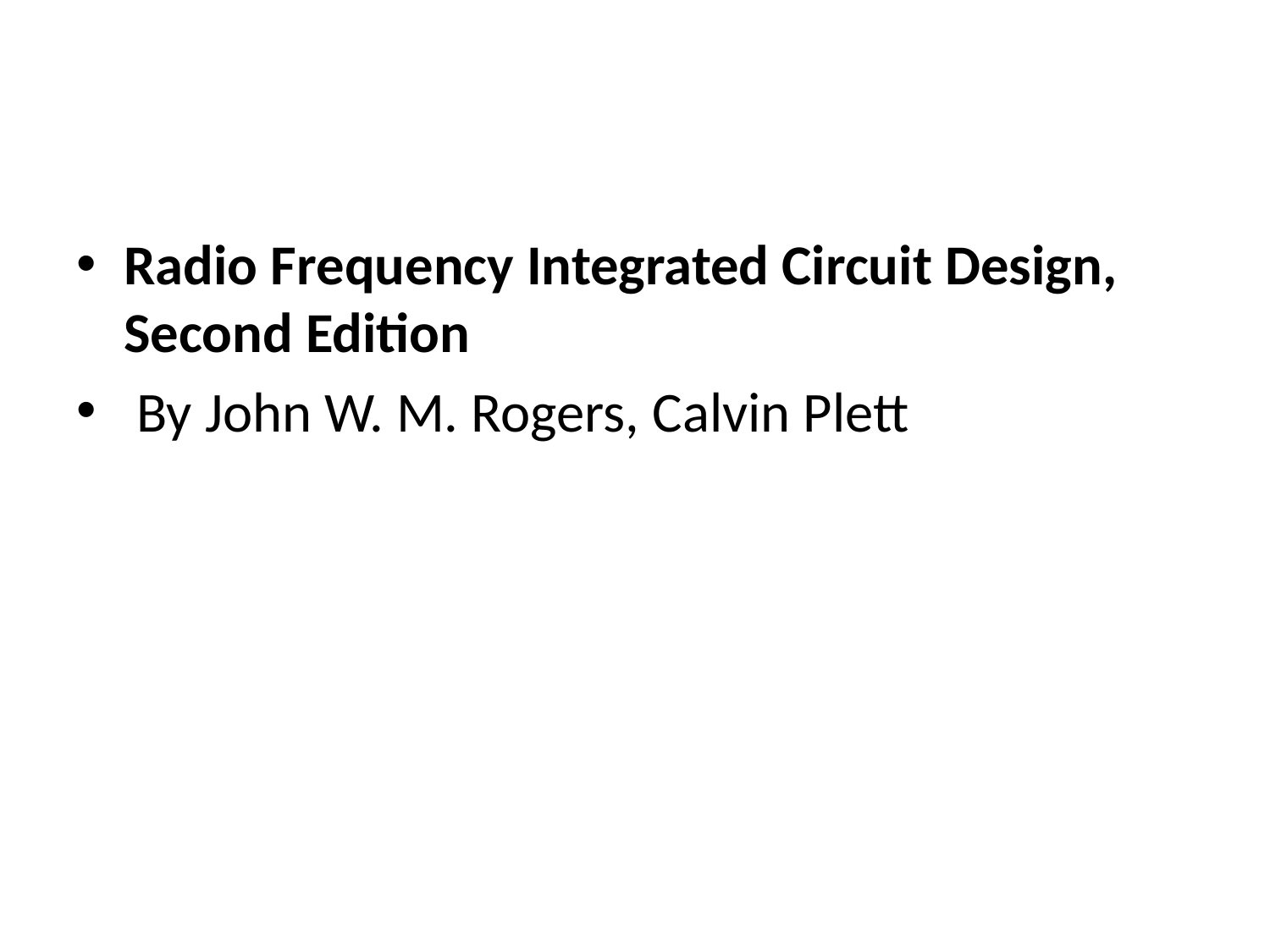

#
Radio Frequency Integrated Circuit Design, Second Edition
 By John W. M. Rogers, Calvin Plett